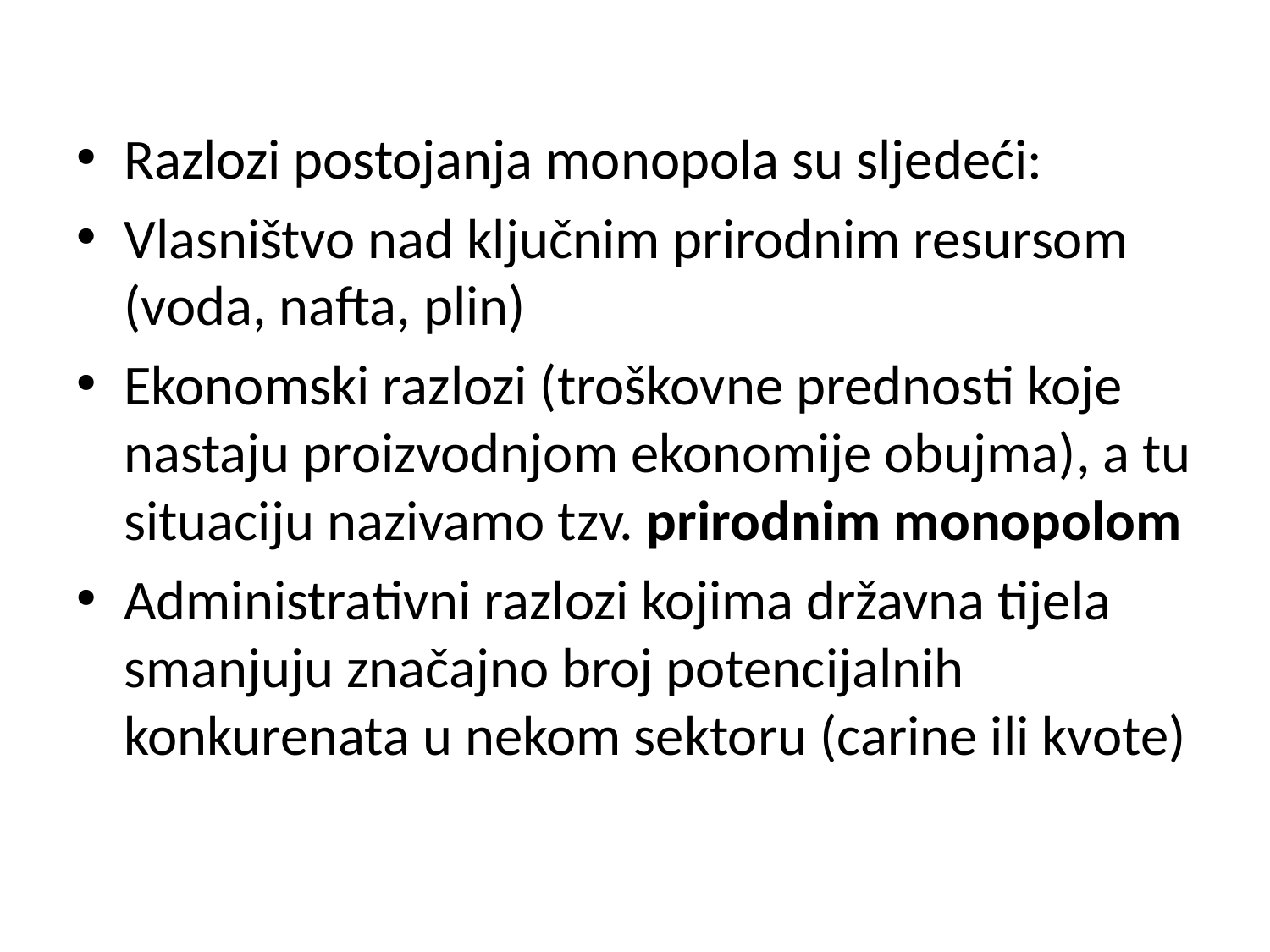

Razlozi postojanja monopola su sljedeći:
Vlasništvo nad ključnim prirodnim resursom (voda, nafta, plin)
Ekonomski razlozi (troškovne prednosti koje nastaju proizvodnjom ekonomije obujma), a tu situaciju nazivamo tzv. prirodnim monopolom
Administrativni razlozi kojima državna tijela smanjuju značajno broj potencijalnih konkurenata u nekom sektoru (carine ili kvote)